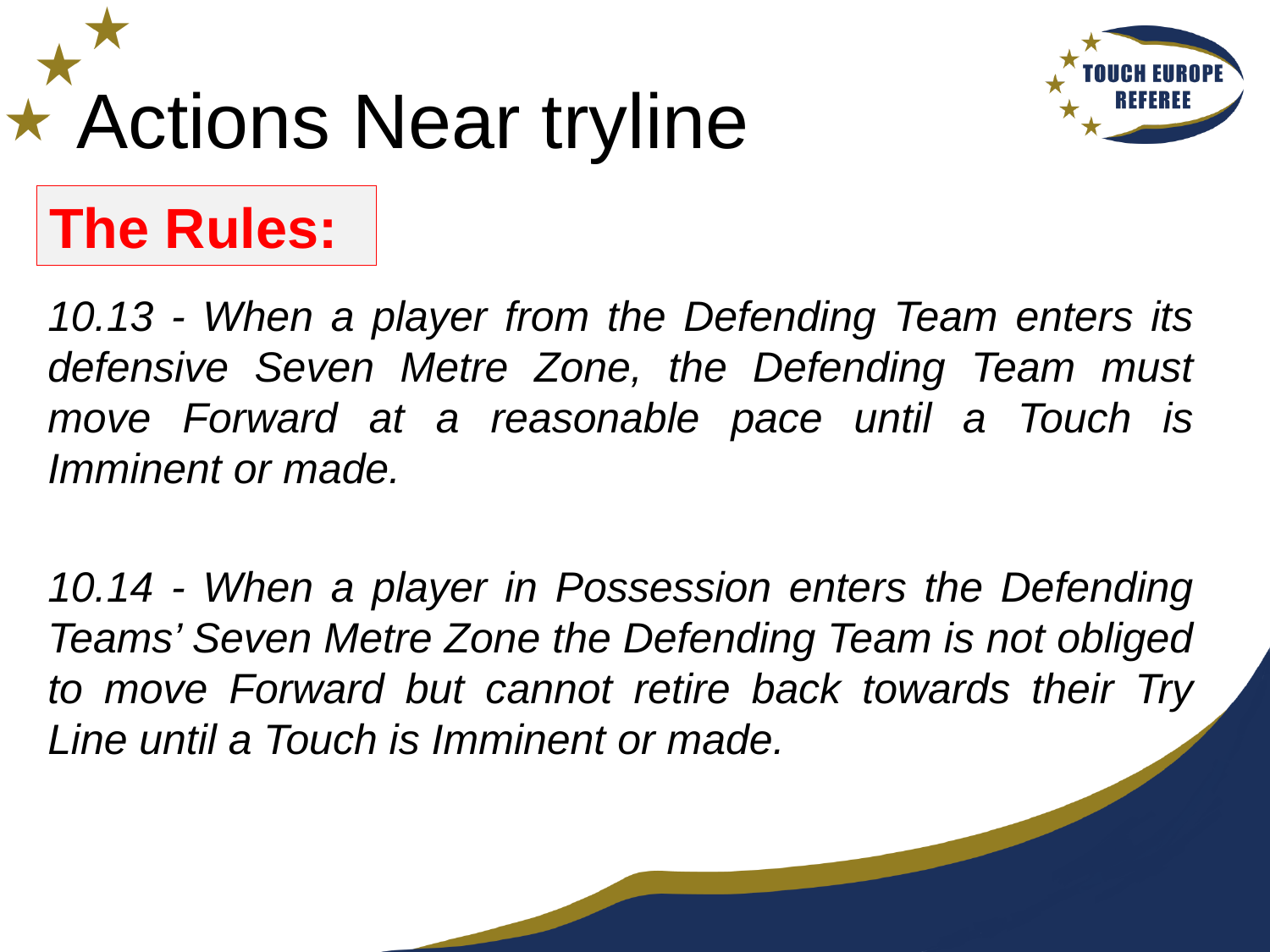

# Actions Near tryline
The Rules:
10.13 - When a player from the Defending Team enters its defensive Seven Metre Zone, the Defending Team must move Forward at a reasonable pace until a Touch is Imminent or made.

10.14 - When a player in Possession enters the Defending Teams’ Seven Metre Zone the Defending Team is not obliged to move Forward but cannot retire back towards their Try Line until a Touch is Imminent or made.